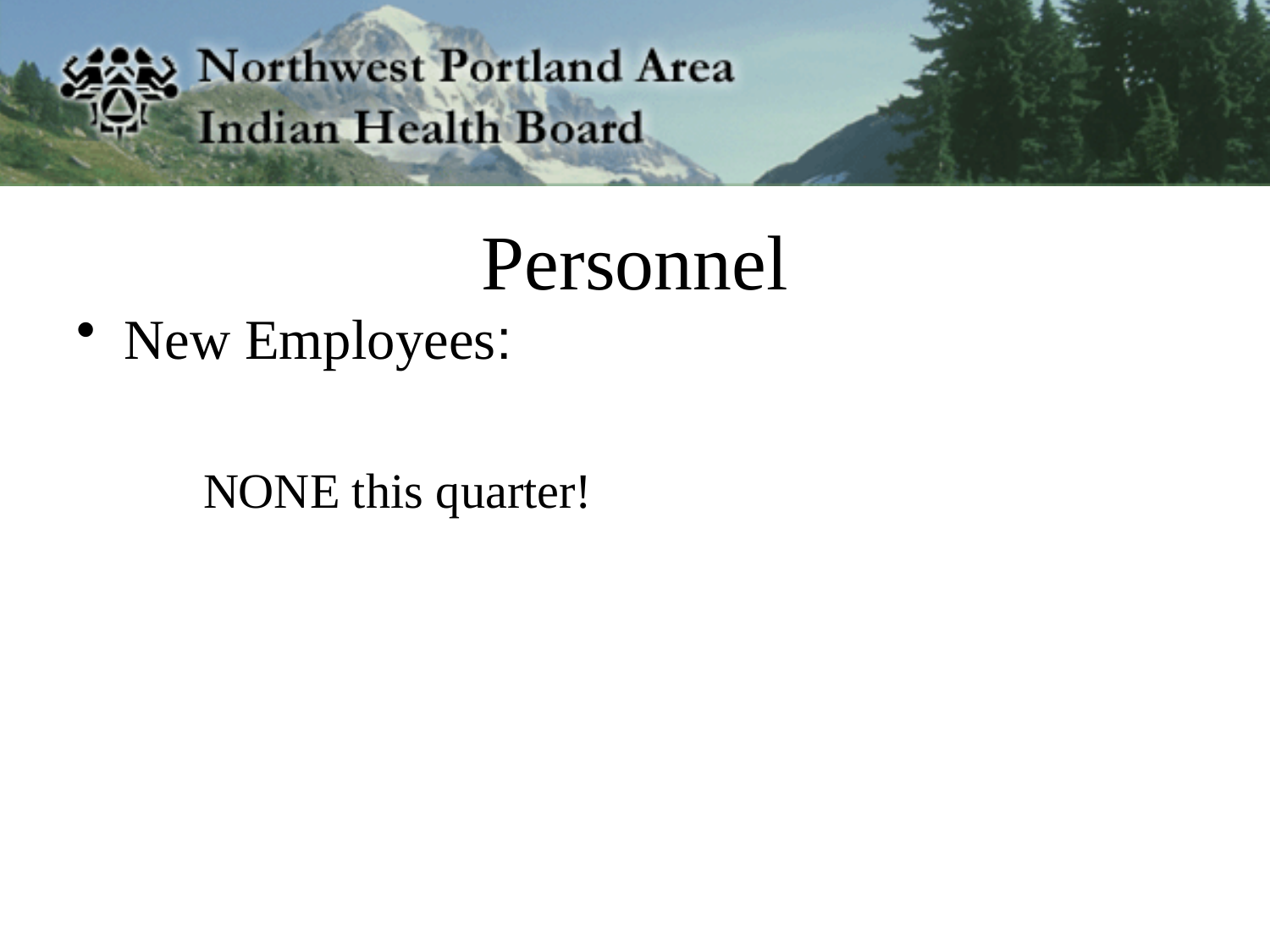

# Personnel
New Employees:

	NONE this quarter!